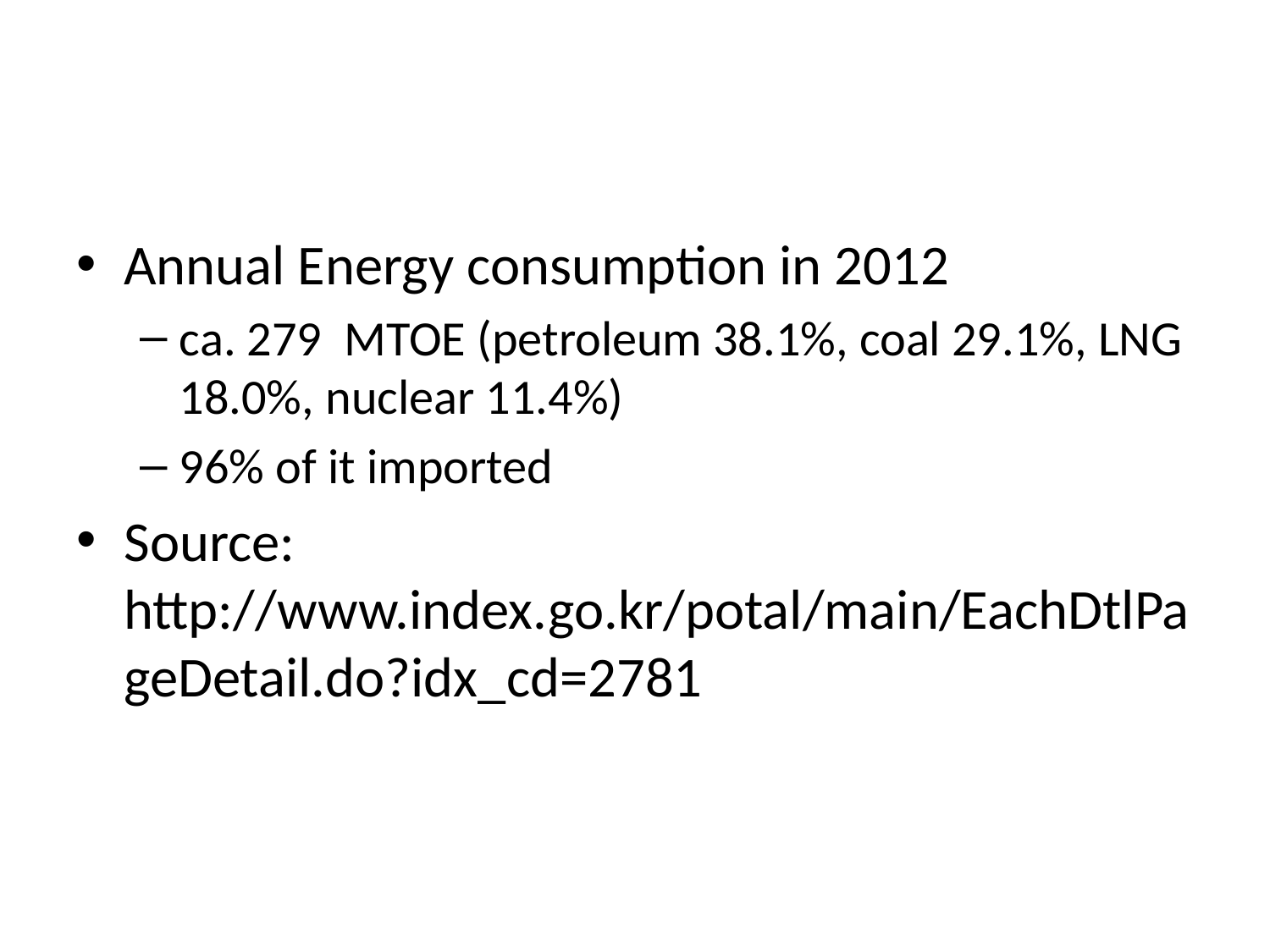

#
Annual Energy consumption in 2012
ca. 279  MTOE (petroleum 38.1%, coal 29.1%, LNG 18.0%, nuclear 11.4%)
96% of it imported
Source: http://www.index.go.kr/potal/main/EachDtlPageDetail.do?idx_cd=2781